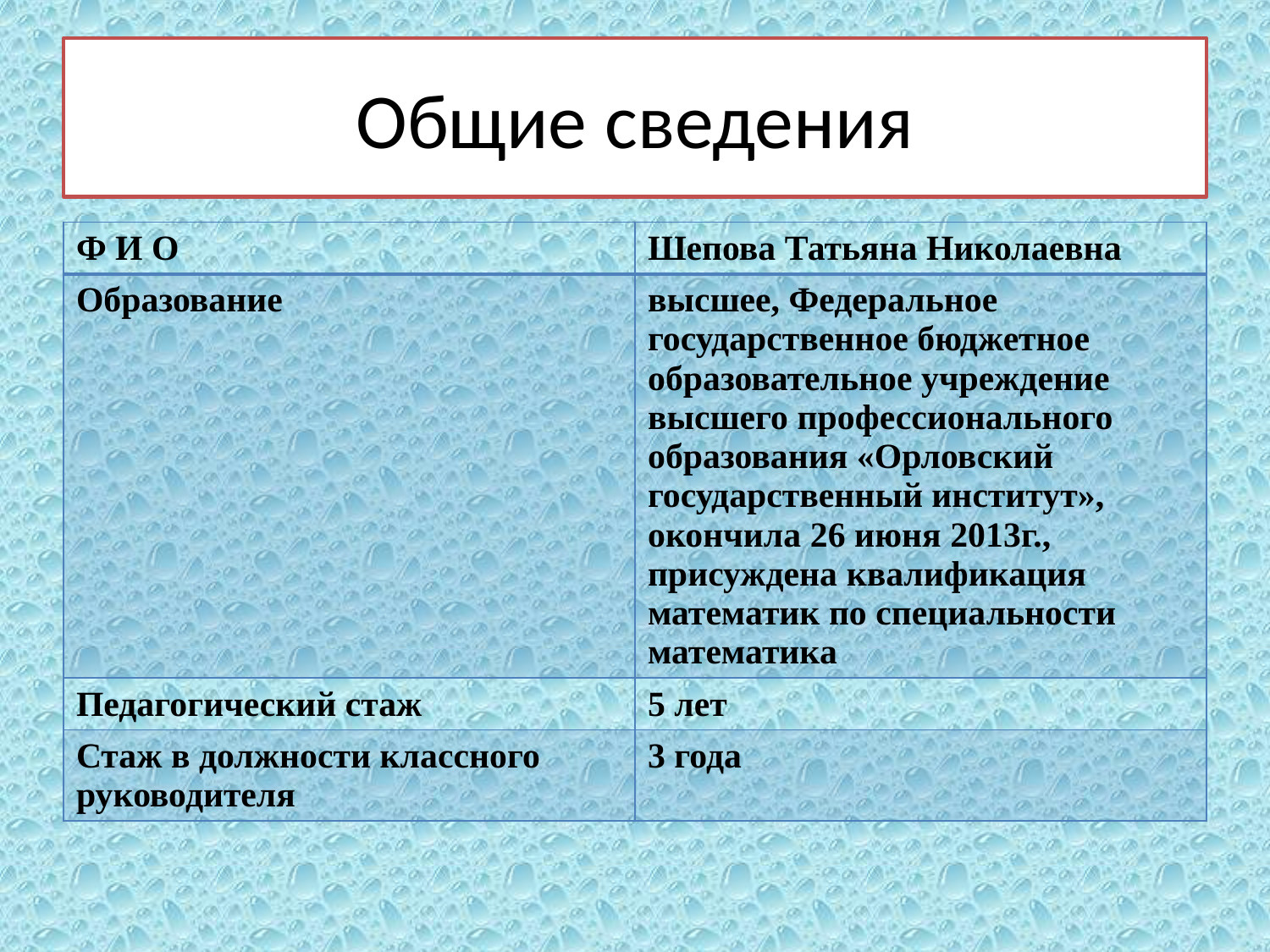

# Общие сведения
| Ф И О | Шепова Татьяна Николаевна |
| --- | --- |
| Образование | высшее, Федеральное государственное бюджетное образовательное учреждение высшего профессионального образования «Орловский государственный институт», окончила 26 июня 2013г., присуждена квалификация математик по специальности математика |
| Педагогический стаж | 5 лет |
| Стаж в должности классного руководителя | 3 года |